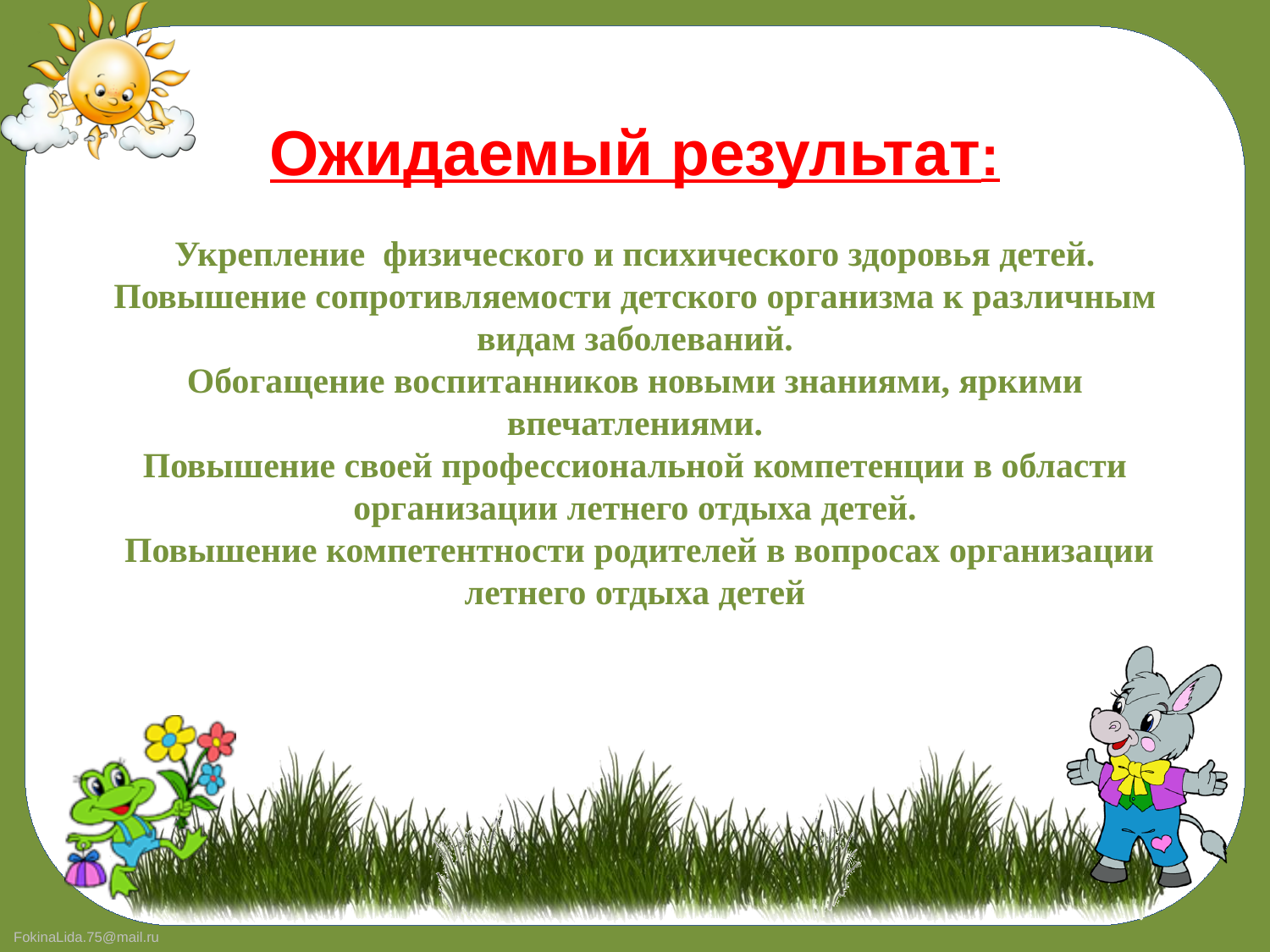

# Ожидаемый результат: Укрепление  физического и психического здоровья детей. Повышение сопротивляемости детского организма к различным видам заболеваний. Обогащение воспитанников новыми знаниями, яркими впечатлениями. Повышение своей профессиональной компетенции в области организации летнего отдыха детей. Повышение компетентности родителей в вопросах организации летнего отдыха детей